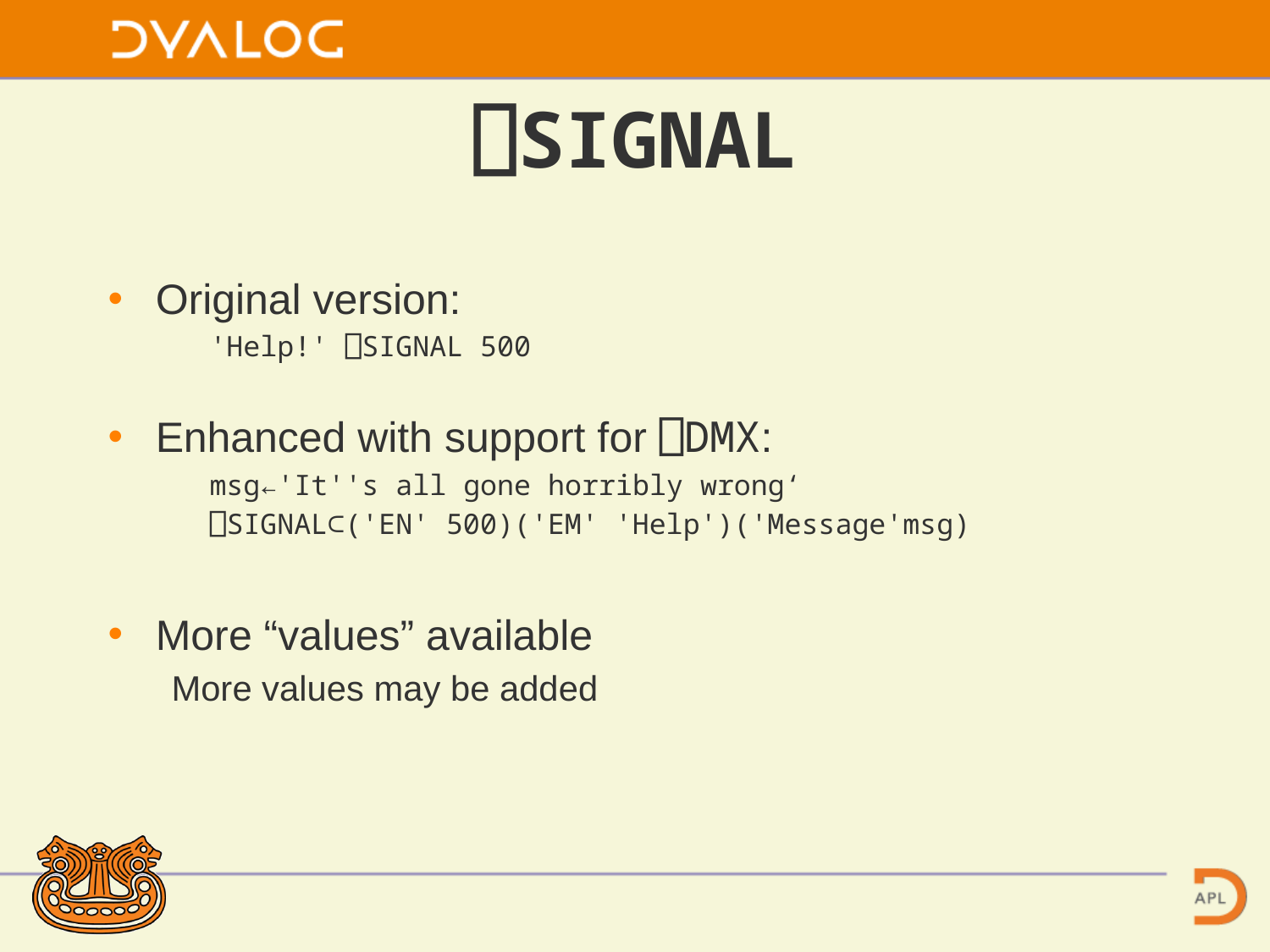

# ⎕SIGNAL
Original version:
      'Help!' ⎕SIGNAL 500

Enhanced with support for ⎕DMX:
      msg←'It''s all gone horribly wrong‘
      ⎕SIGNAL⊂('EN' 500)('EM' 'Help')('Message'msg)

More “values” available
More values may be added